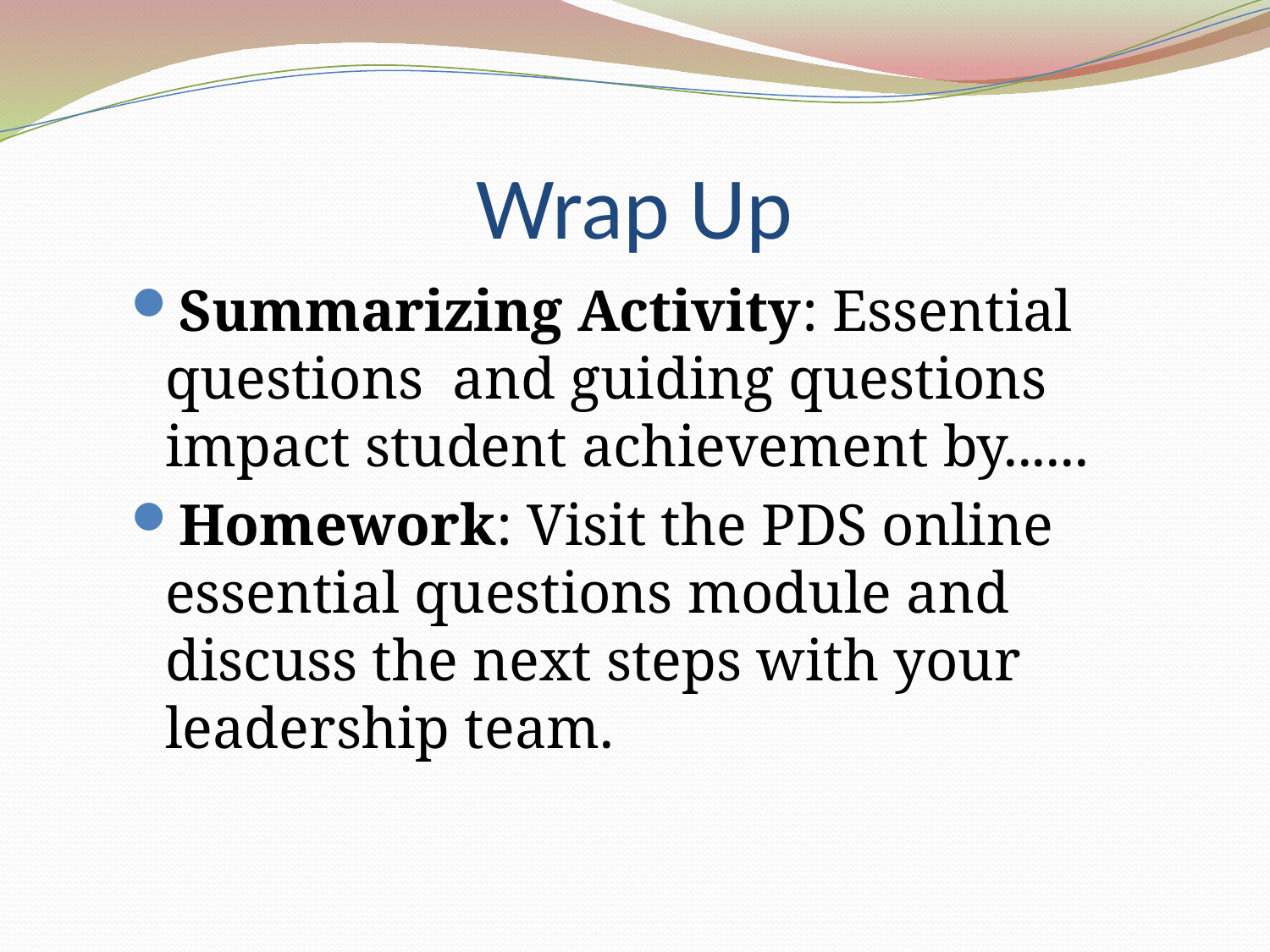

# Wrap Up
Summarizing Activity: Essential questions  and guiding questions impact student achievement by......
Homework: Visit the PDS online essential questions module and discuss the next steps with your leadership team.